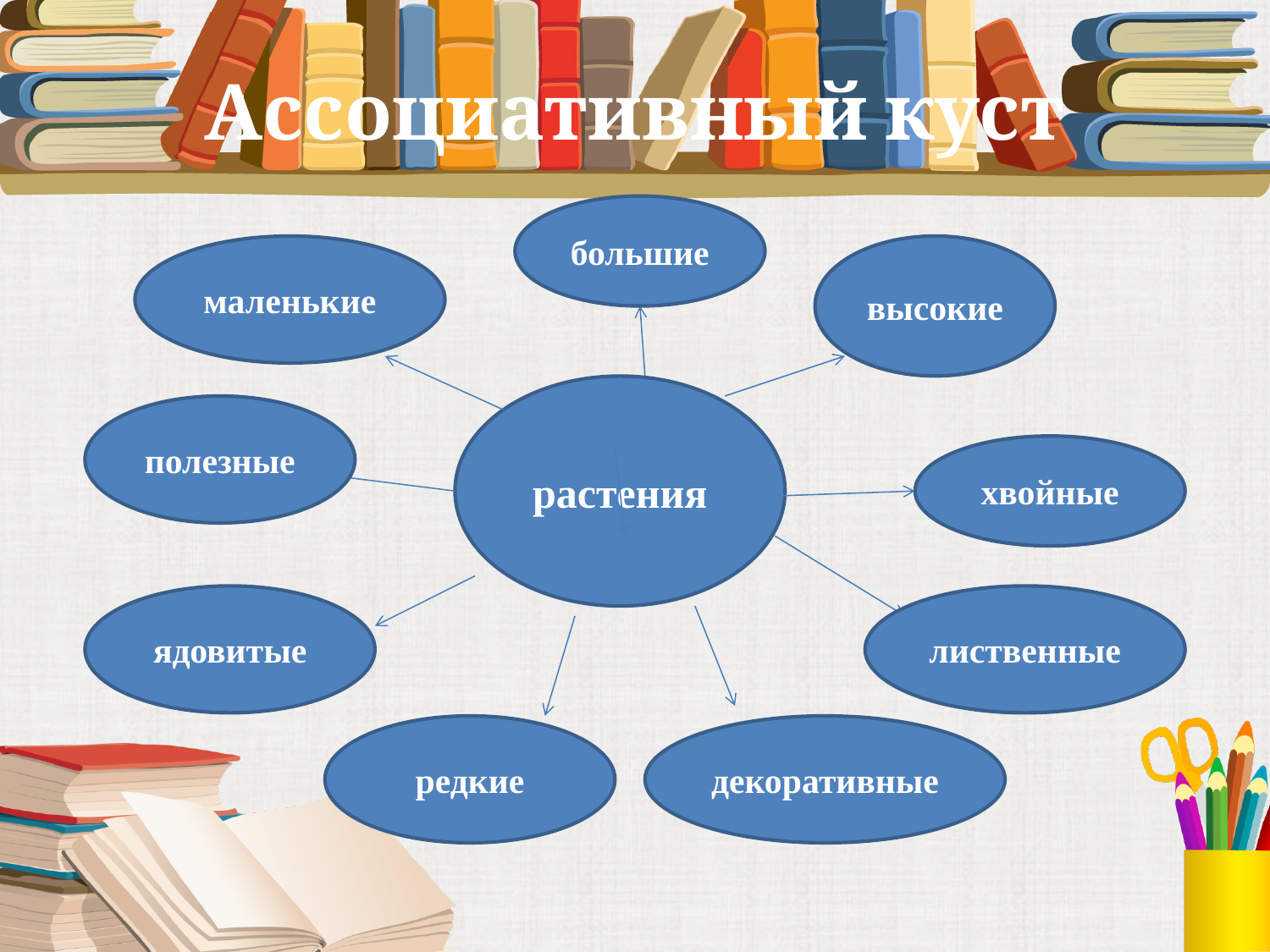

# Ассоциативный куст
большие
маленькие
высокие
растения
полезные
хвойные
ядовитые
лиственные
редкие
декоративные